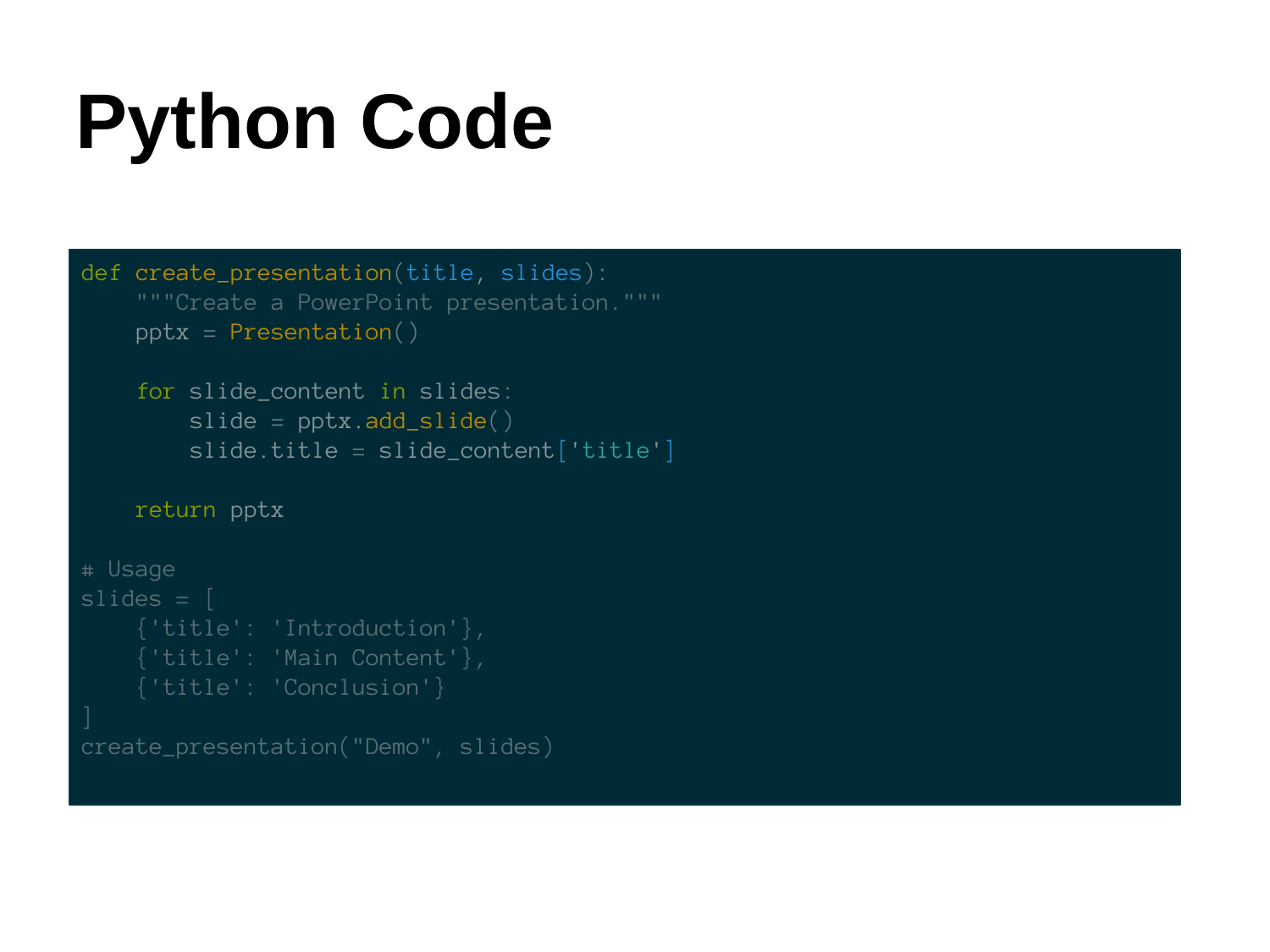

Python Code
def create_presentation(title, slides):
    """Create a PowerPoint presentation."""
    pptx = Presentation()

    for slide_content in slides:
        slide = pptx.add_slide()
        slide.title = slide_content['title']

    return pptx

# Usage
slides = [
    {'title': 'Introduction'},
    {'title': 'Main Content'},
    {'title': 'Conclusion'}
]
create_presentation("Demo", slides)